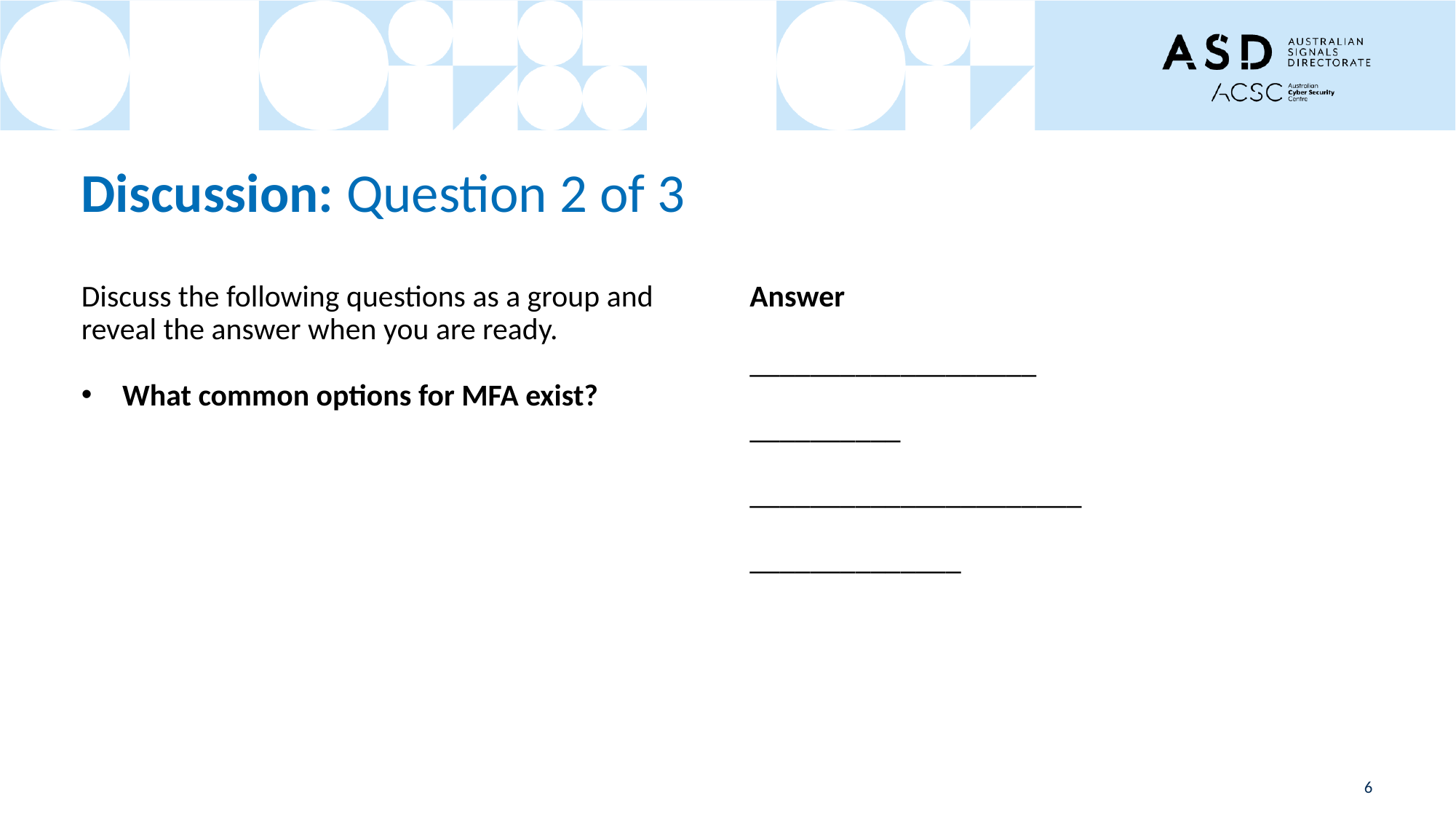

# Discussion: Question 2 of 3
Discuss the following questions as a group and reveal the answer when you are ready.
What common options for MFA exist?
Answer
___________________
__________
______________________
______________
6